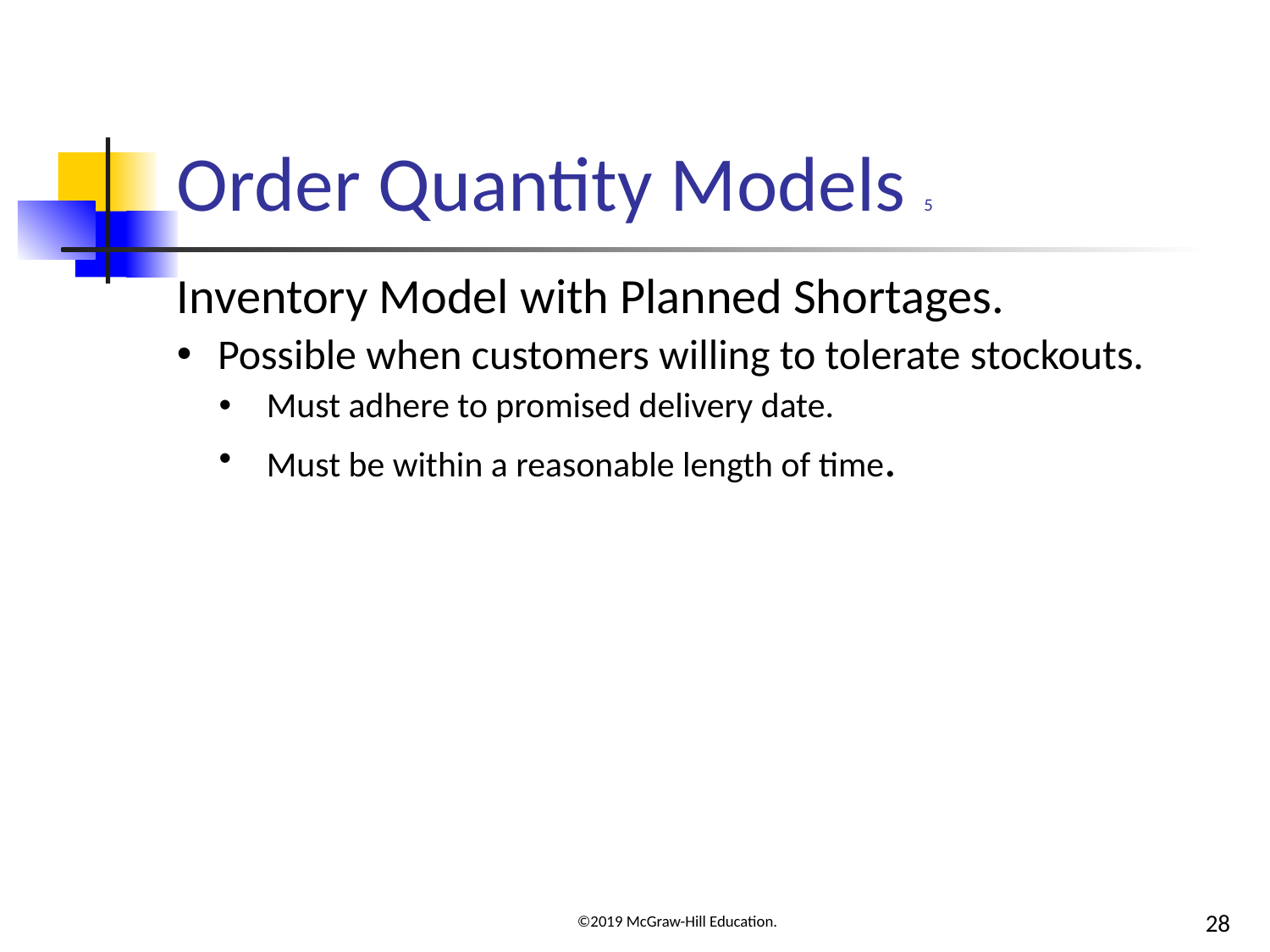

# Order Quantity Models 5
Inventory Model with Planned Shortages.
Possible when customers willing to tolerate stockouts.
Must adhere to promised delivery date.
Must be within a reasonable length of time.